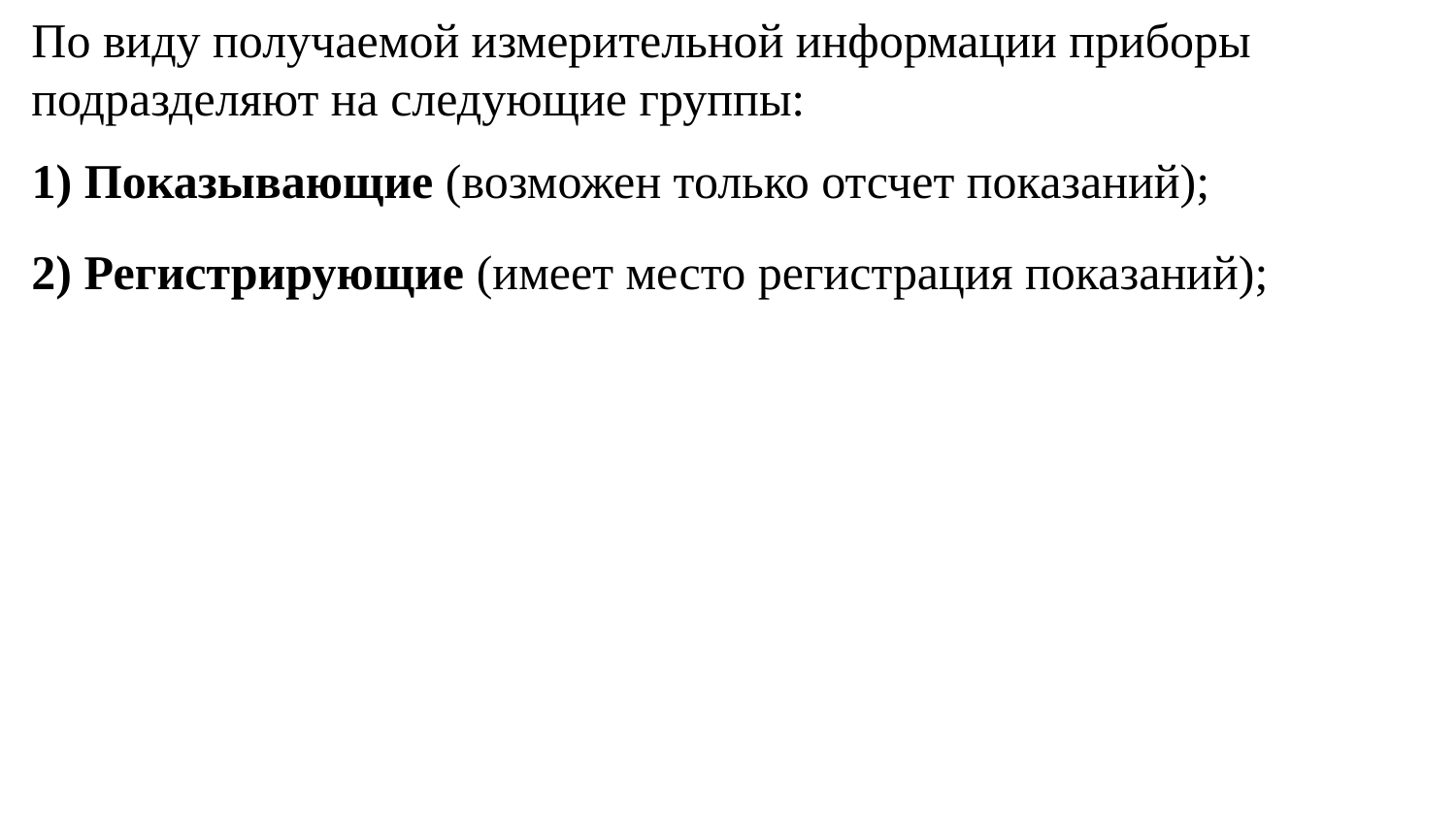

По виду получаемой измерительной информации приборы подразделяют на следующие группы:
# 1) Показывающие (возможен только отсчет показаний);
2) Регистрирующие (имеет место регистрация показаний);